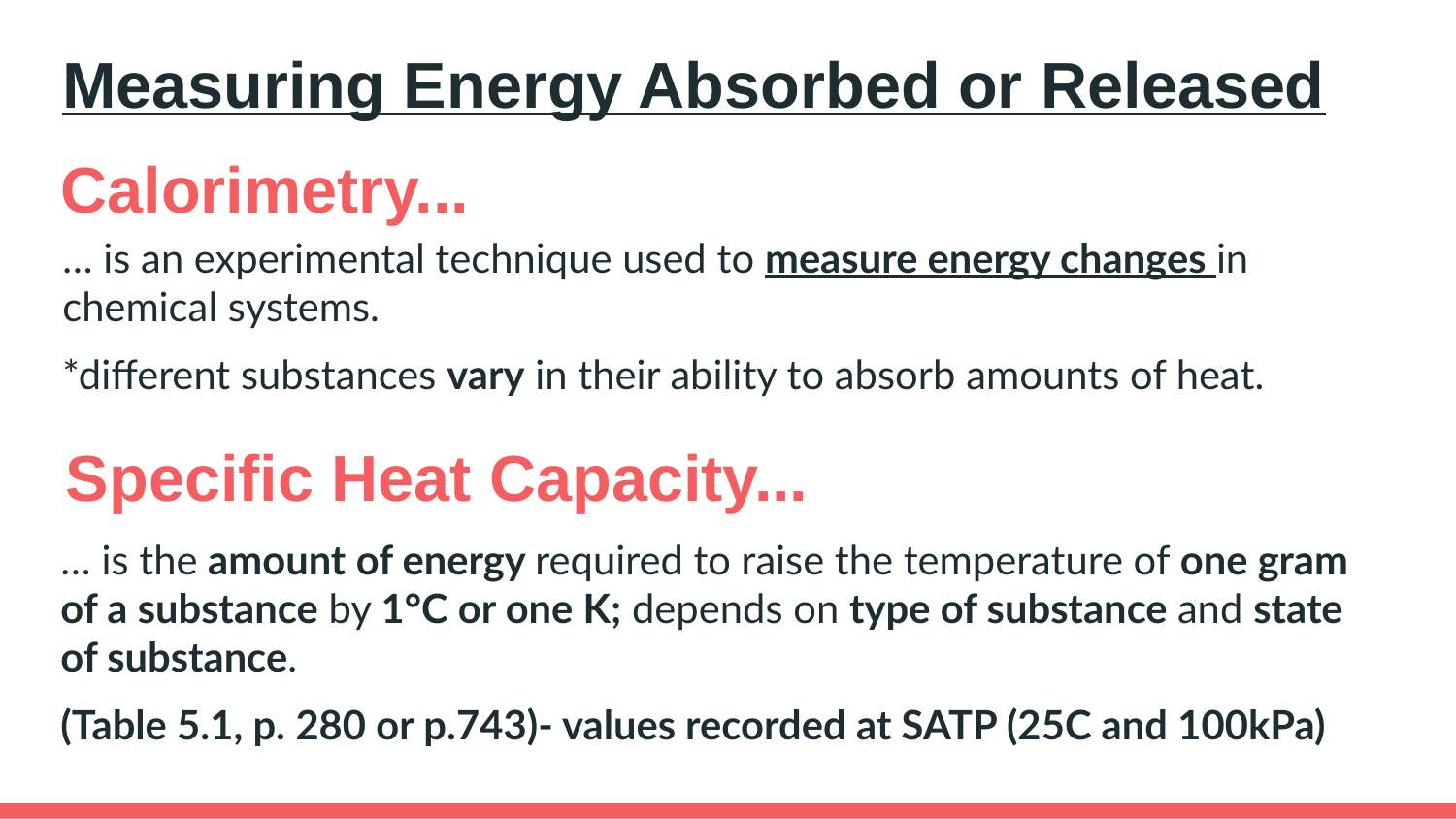

Measuring Energy Absorbed or Released
# Calorimetry...
… is an experimental technique used to measure energy changes in chemical systems.
*different substances vary in their ability to absorb amounts of heat.

Specific Heat Capacity...
… is the amount of energy required to raise the temperature of one gram of a substance by 1°C or one K; depends on type of substance and state of substance.
(Table 5.1, p. 280 or p.743)- values recorded at SATP (25C and 100kPa)